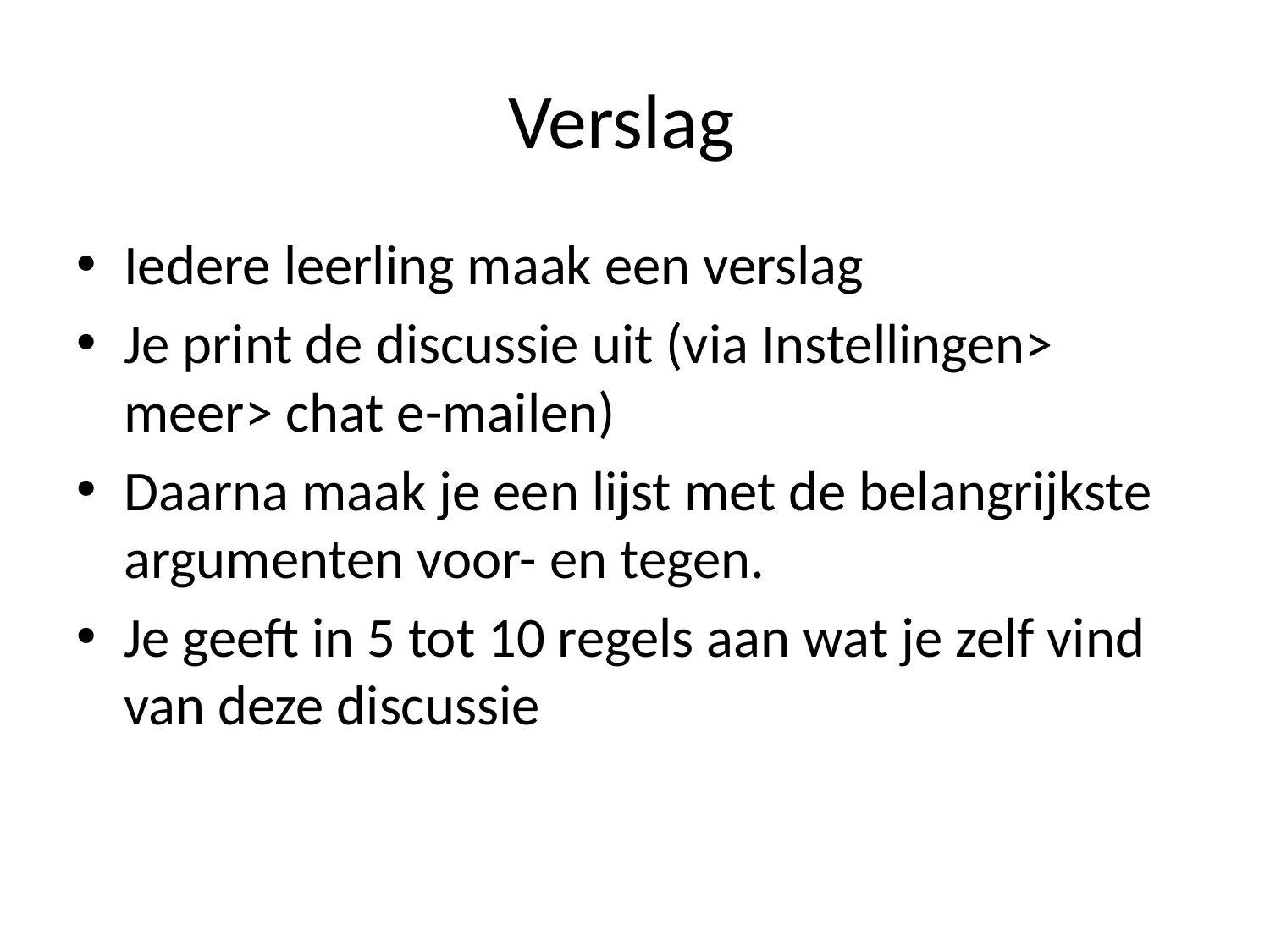

# Verslag
Iedere leerling maak een verslag
Je print de discussie uit (via Instellingen> meer> chat e-mailen)
Daarna maak je een lijst met de belangrijkste argumenten voor- en tegen.
Je geeft in 5 tot 10 regels aan wat je zelf vind van deze discussie